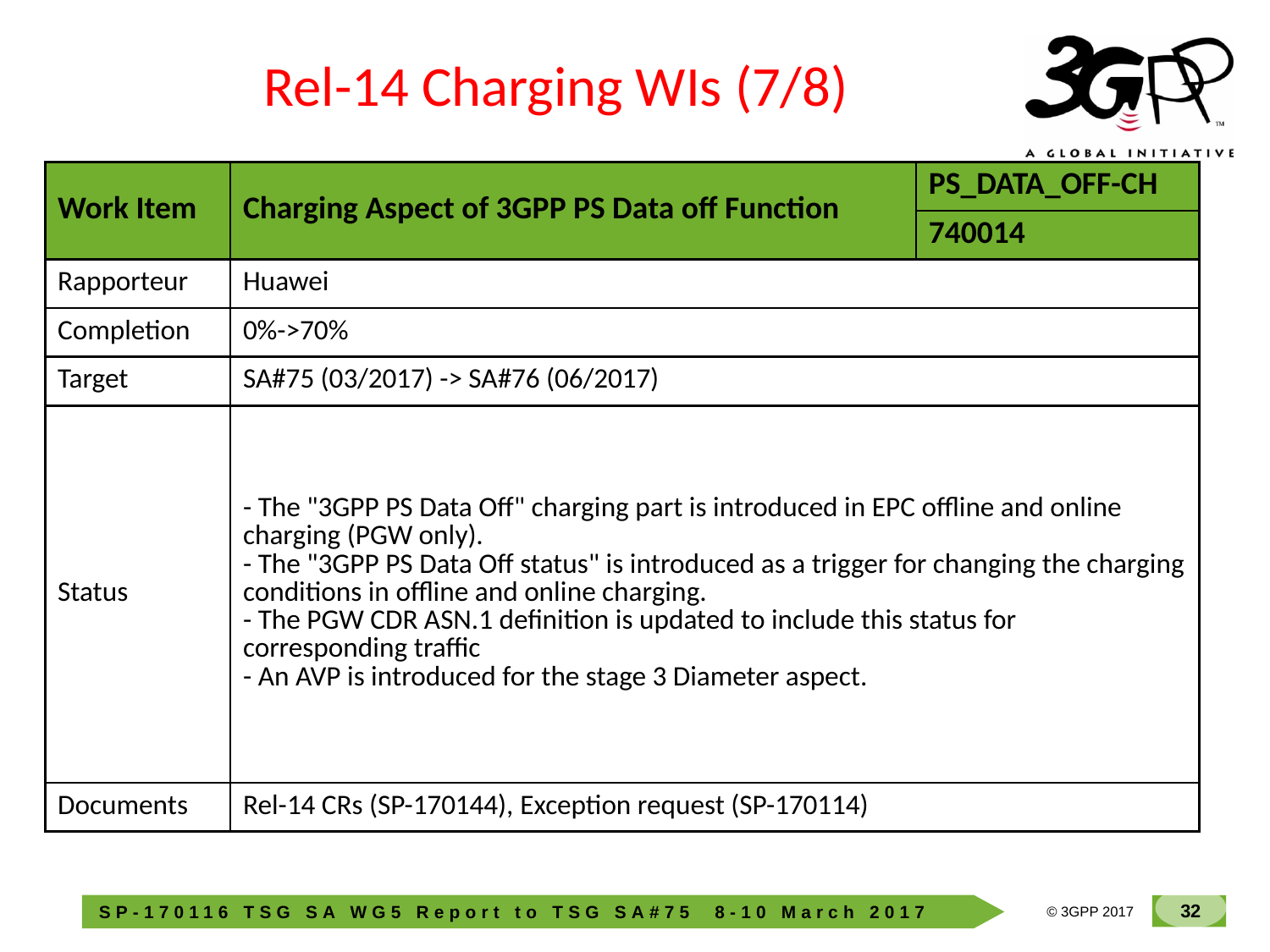

Rel-14 Charging WIs (7/8)
| Work Item | Charging Aspect of 3GPP PS Data off Function | PS\_DATA\_OFF-CH |
| --- | --- | --- |
|  |  | 740014 |
| Rapporteur | Huawei |  |
| Completion | 0%->70% |  |
| Target | SA#75 (03/2017) -> SA#76 (06/2017) |  |
| Status | - The "3GPP PS Data Off" charging part is introduced in EPC offline and online charging (PGW only). - The "3GPP PS Data Off status" is introduced as a trigger for changing the charging conditions in offline and online charging. - The PGW CDR ASN.1 definition is updated to include this status for corresponding traffic - An AVP is introduced for the stage 3 Diameter aspect. |  |
| Documents | Rel-14 CRs (SP-170144), Exception request (SP-170114) |  |